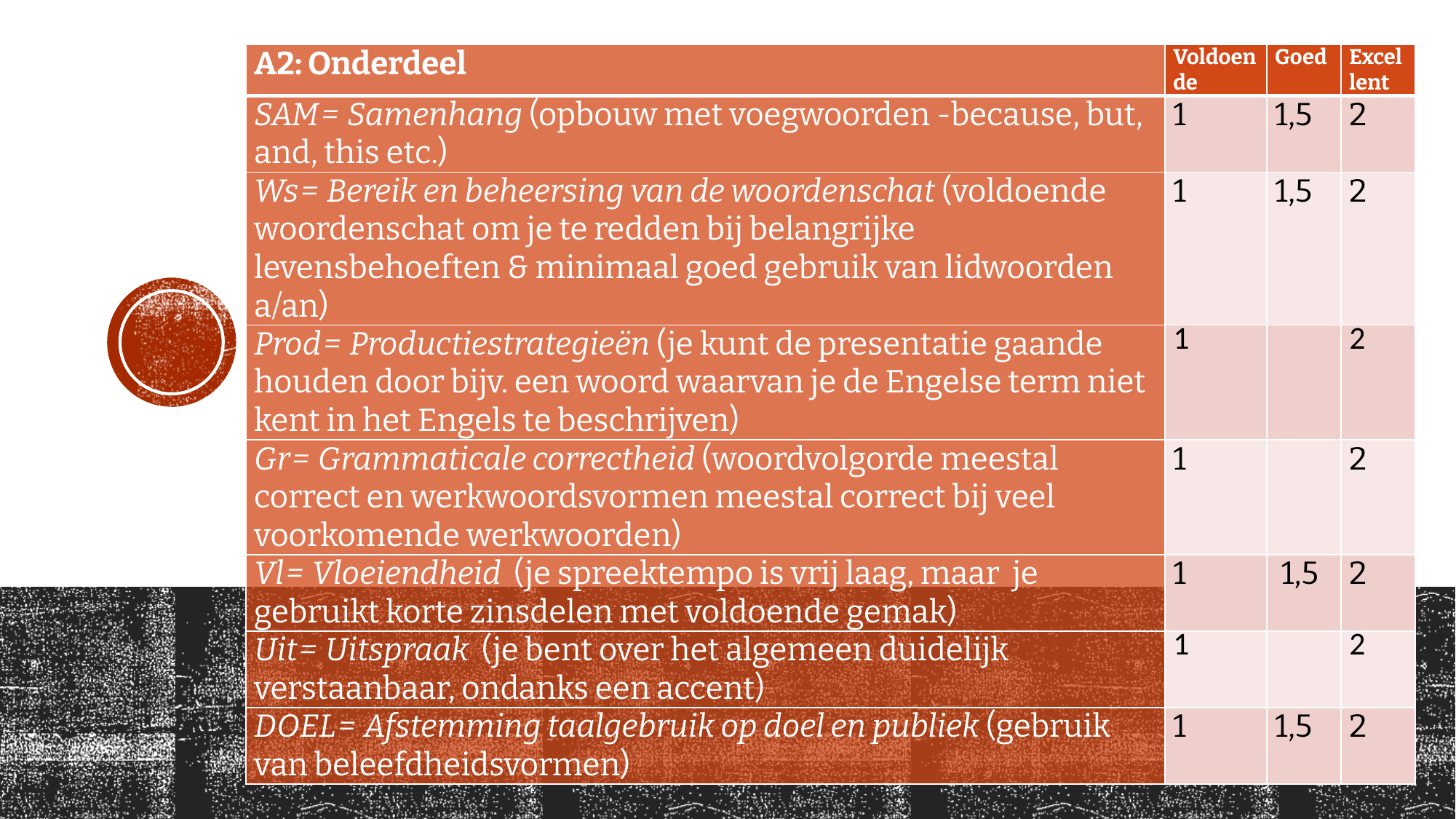

| A2: Onderdeel | Voldoende | Goed | Excellent |
| --- | --- | --- | --- |
| SAM= Samenhang (opbouw met voegwoorden -because, but, and, this etc.) | 1 | 1,5 | 2 |
| Ws= Bereik en beheersing van de woordenschat (voldoende woordenschat om je te redden bij belangrijke levensbehoeften & minimaal goed gebruik van lidwoorden a/an) | 1 | 1,5 | 2 |
| Prod= Productiestrategieën (je kunt de presentatie gaande houden door bijv. een woord waarvan je de Engelse term niet kent in het Engels te beschrijven) | 1 |  | 2 |
| Gr= Grammaticale correctheid (woordvolgorde meestal correct en werkwoordsvormen meestal correct bij veel voorkomende werkwoorden) | 1 |  | 2 |
| Vl= Vloeiendheid (je spreektempo is vrij laag, maar je gebruikt korte zinsdelen met voldoende gemak) | 1 | 1,5 | 2 |
| Uit= Uitspraak (je bent over het algemeen duidelijk verstaanbaar, ondanks een accent) | 1 |  | 2 |
| DOEL= Afstemming taalgebruik op doel en publiek (gebruik van beleefdheidsvormen) | 1 | 1,5 | 2 |